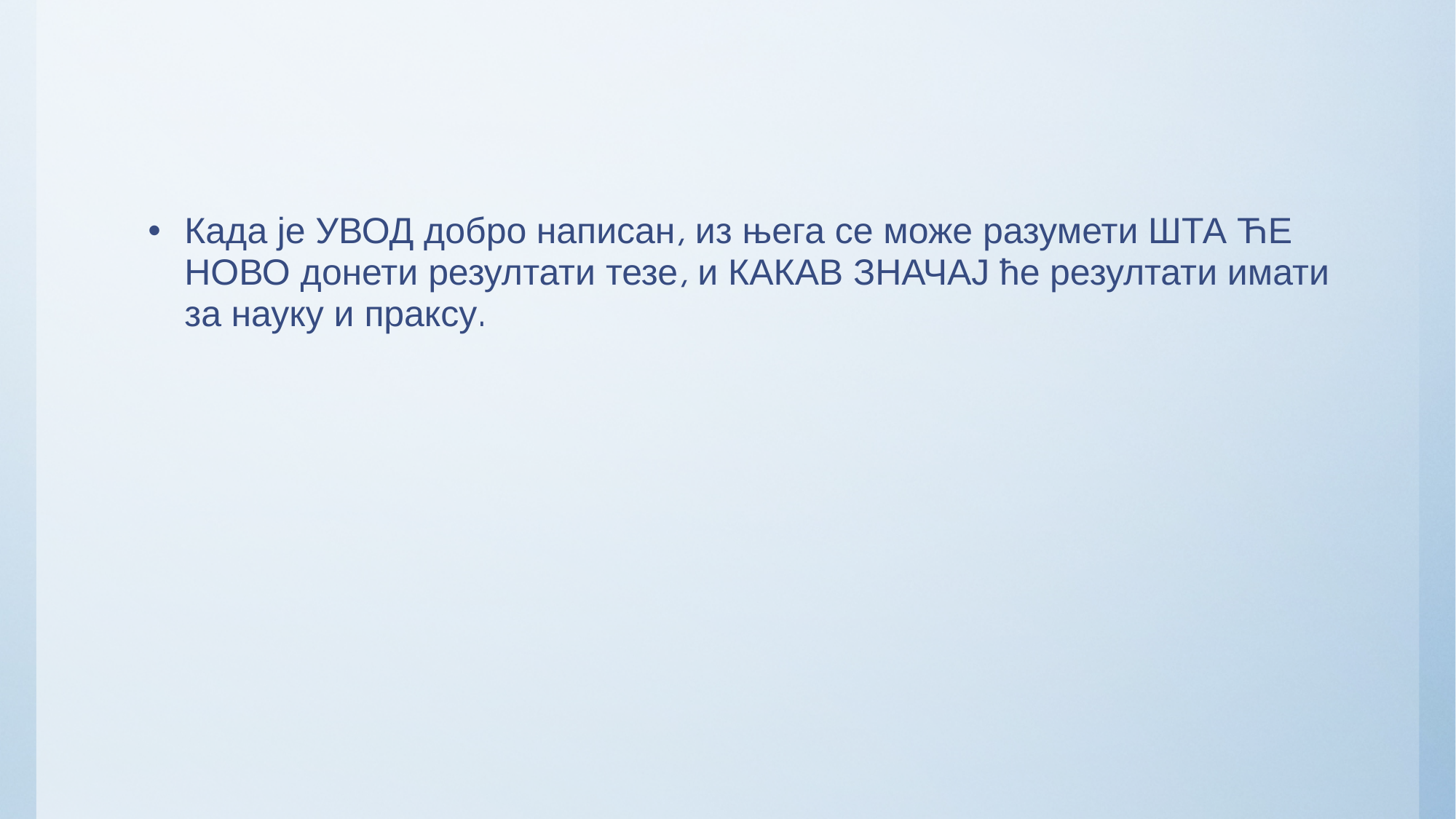

#
Када је УВОД добро написан, из њега се може разумети ШТА ЋЕ НОВО донети резултати тезе, и КАКАВ ЗНАЧАЈ ће резултати имати за науку и праксу.